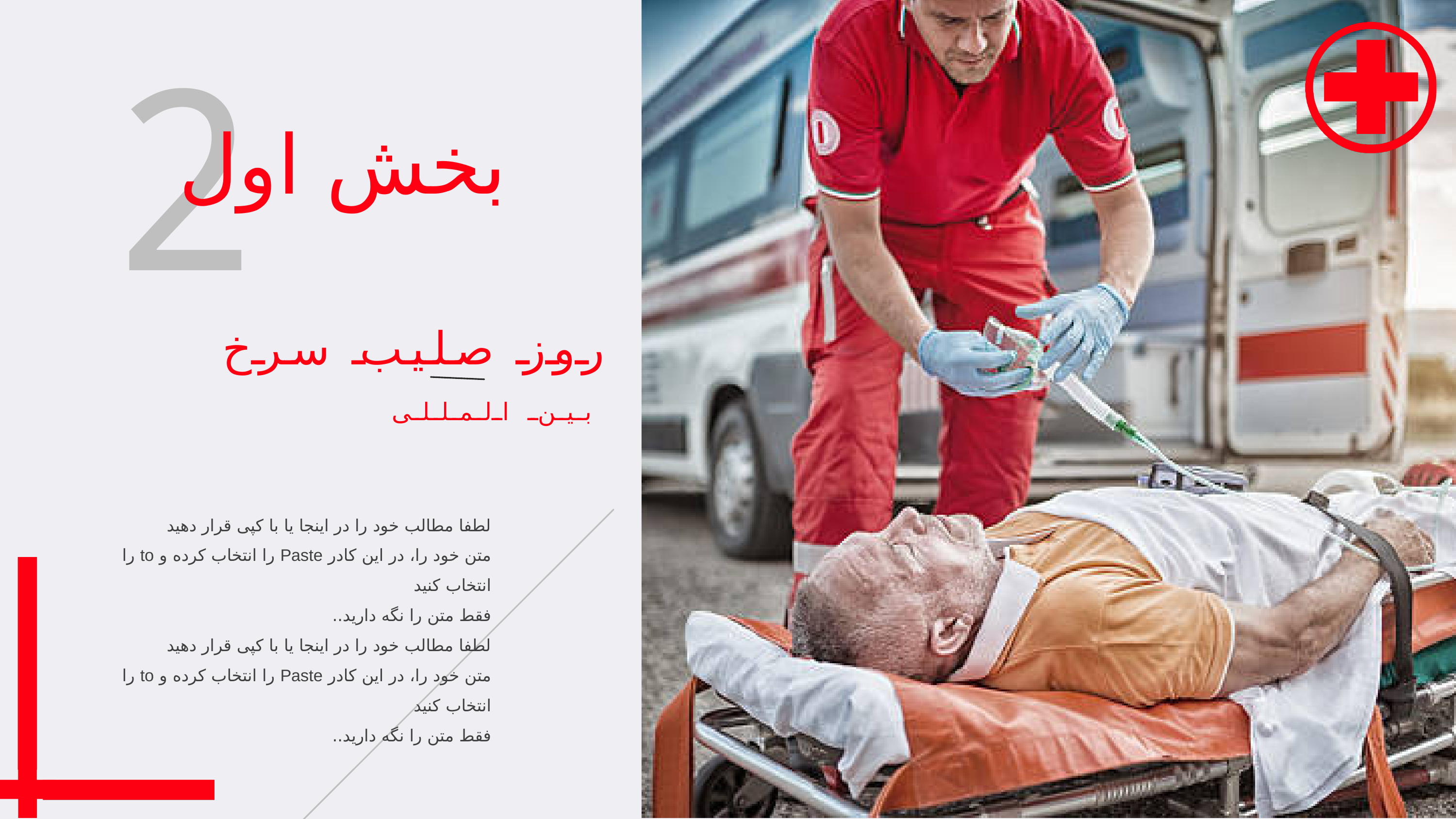

2

بخش اول
روز صلیب سرخ

بین المللی
لطفا مطالب خود را در اینجا یا با کپی قرار دهید
متن خود را، در این کادر Paste را انتخاب کرده و to را انتخاب کنید
فقط متن را نگه دارید..
لطفا مطالب خود را در اینجا یا با کپی قرار دهید
متن خود را، در این کادر Paste را انتخاب کرده و to را انتخاب کنید
فقط متن را نگه دارید..